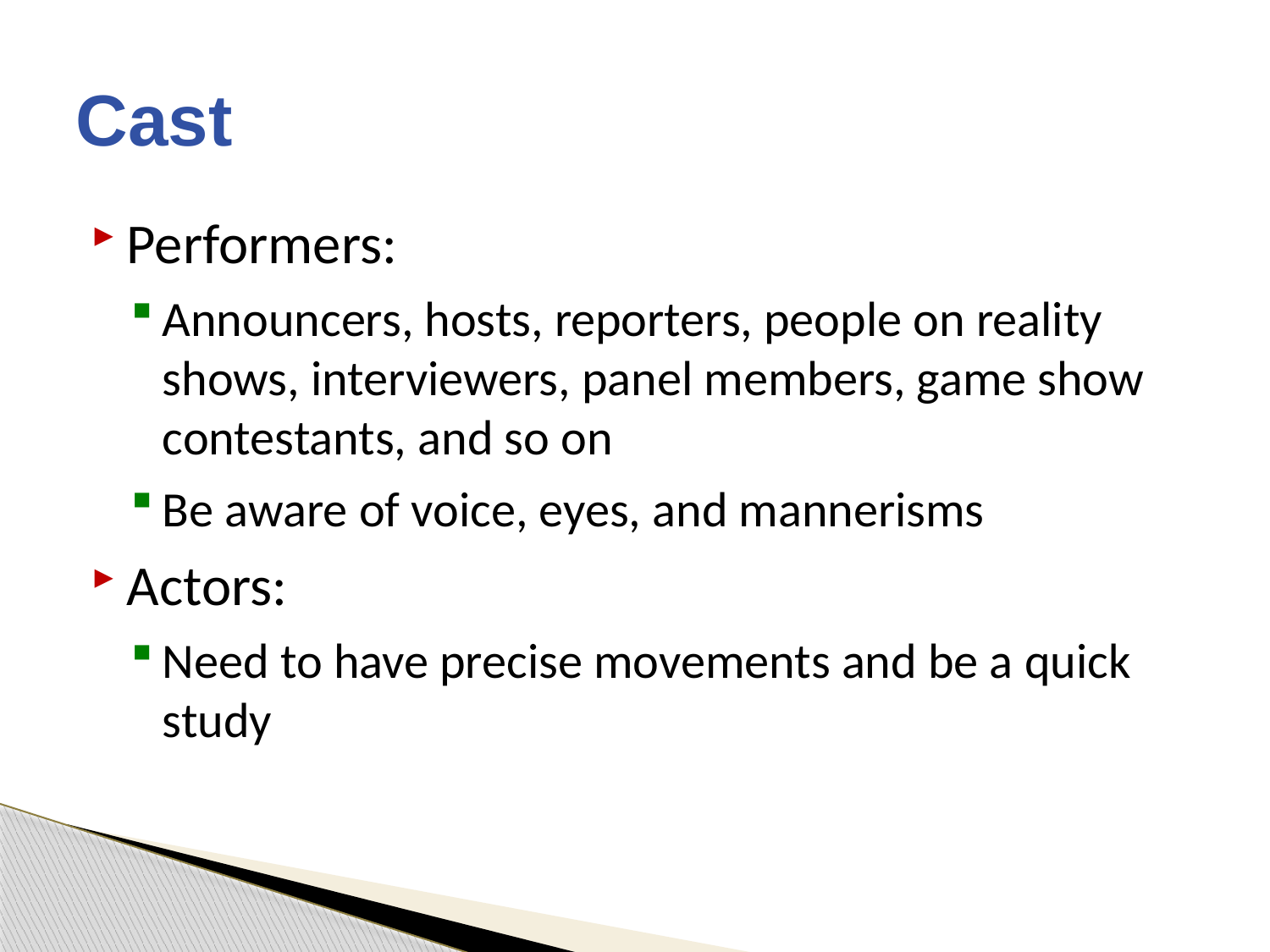

# Cast
Performers:
Announcers, hosts, reporters, people on reality shows, interviewers, panel members, game show contestants, and so on
Be aware of voice, eyes, and mannerisms
Actors:
Need to have precise movements and be a quick study